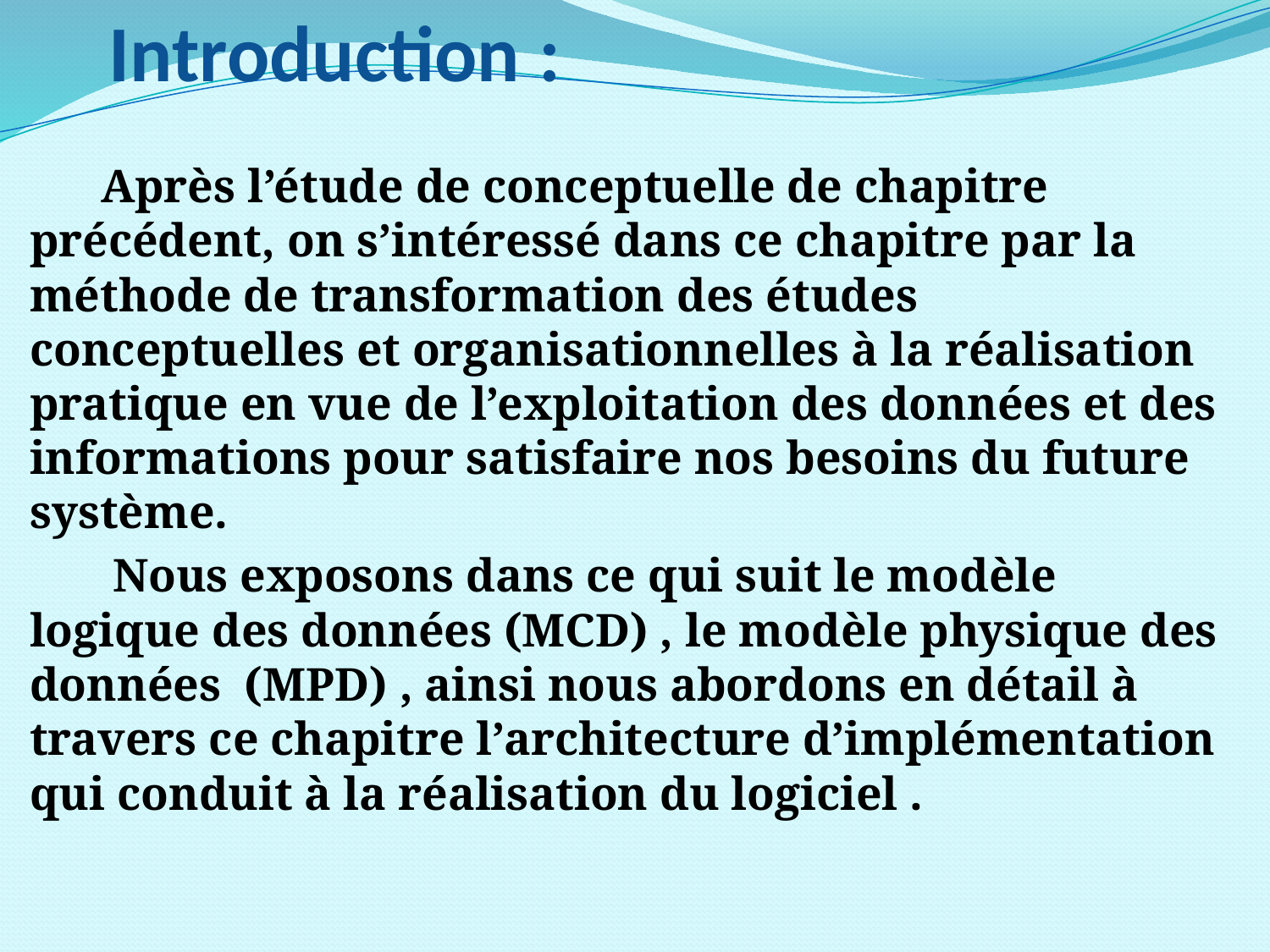

# Introduction :

      Après l’étude de conceptuelle de chapitre précédent, on s’intéressé dans ce chapitre par la méthode de transformation des études conceptuelles et organisationnelles à la réalisation pratique en vue de l’exploitation des données et des informations pour satisfaire nos besoins du future système.
       Nous exposons dans ce qui suit le modèle logique des données (MCD) , le modèle physique des données  (MPD) , ainsi nous abordons en détail à travers ce chapitre l’architecture d’implémentation qui conduit à la réalisation du logiciel .